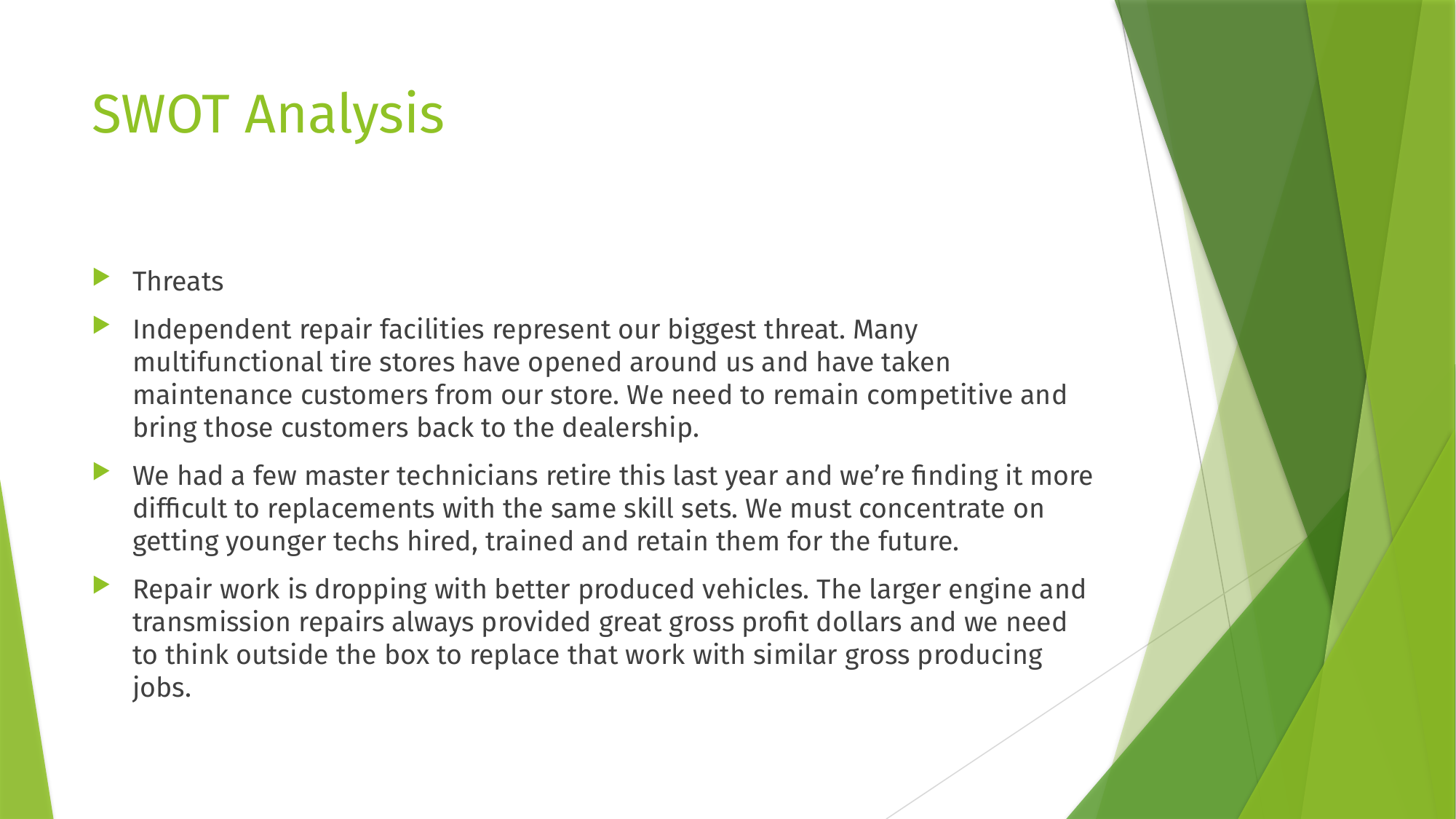

# SWOT Analysis
Threats
Independent repair facilities represent our biggest threat. Many multifunctional tire stores have opened around us and have taken maintenance customers from our store. We need to remain competitive and bring those customers back to the dealership.
We had a few master technicians retire this last year and we’re finding it more difficult to replacements with the same skill sets. We must concentrate on getting younger techs hired, trained and retain them for the future.
Repair work is dropping with better produced vehicles. The larger engine and transmission repairs always provided great gross profit dollars and we need to think outside the box to replace that work with similar gross producing jobs.